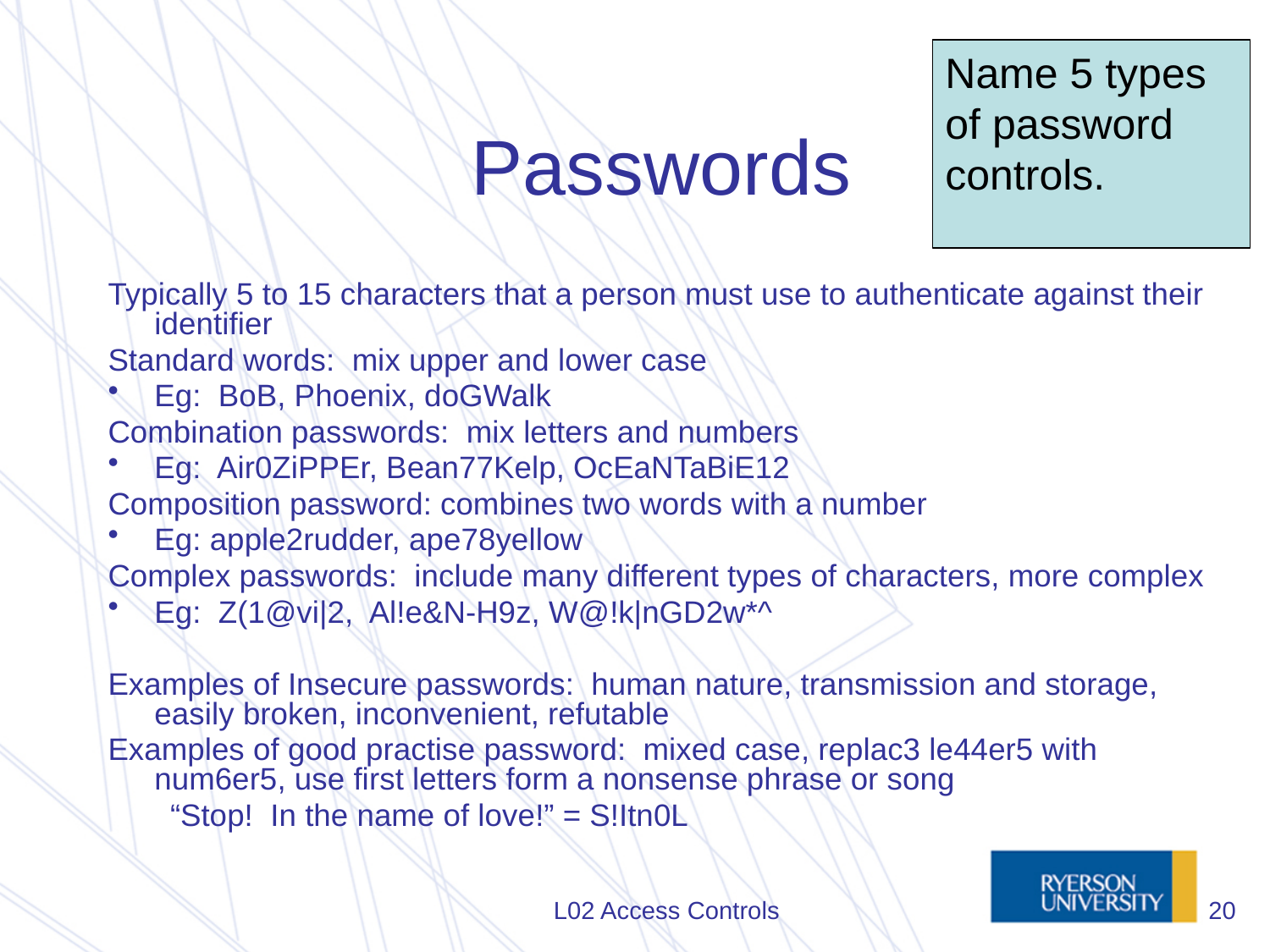

Name 5 types of password controls.
# Passwords
Typically 5 to 15 characters that a person must use to authenticate against their identifier
Standard words:  mix upper and lower case
Eg:  BoB, Phoenix, doGWalk
Combination passwords:  mix letters and numbers
Eg:  Air0ZiPPEr, Bean77Kelp, OcEaNTaBiE12
Composition password: combines two words with a number
Eg: apple2rudder, ape78yellow
Complex passwords:  include many different types of characters, more complex
Eg:  Z(1@vi|2,  Al!e&N-H9z, W@!k|nGD2w*^

Examples of Insecure passwords:  human nature, transmission and storage, easily broken, inconvenient, refutable
Examples of good practise password:  mixed case, replac3 le44er5 with num6er5, use first letters form a nonsense phrase or song
“Stop!  In the name of love!” = S!Itn0L

L02 Access Controls
20